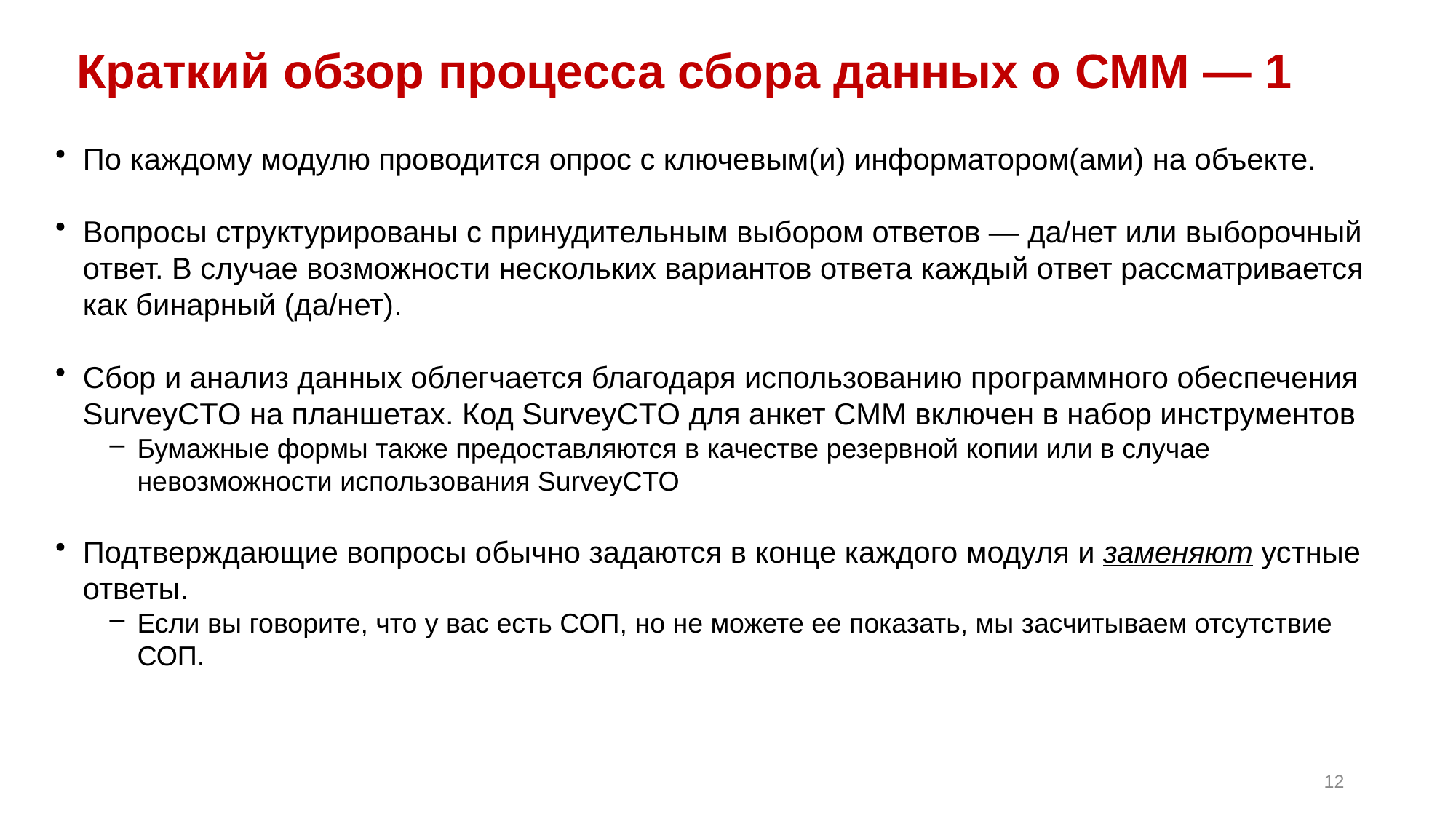

Краткий обзор процесса сбора данных о СММ — 1
По каждому модулю проводится опрос с ключевым(и) информатором(ами) на объекте.

Вопросы структурированы с принудительным выбором ответов — да/нет или выборочный ответ. В случае возможности нескольких вариантов ответа каждый ответ рассматривается как бинарный (да/нет).

Сбор и анализ данных облегчается благодаря использованию программного обеспечения SurveyCTO на планшетах. Код SurveyCTO для анкет CMM включен в набор инструментов
Бумажные формы также предоставляются в качестве резервной копии или в случае невозможности использования SurveyCTO

Подтверждающие вопросы обычно задаются в конце каждого модуля и заменяют устные ответы.
Если вы говорите, что у вас есть СОП, но не можете ее показать, мы засчитываем отсутствие СОП.
12